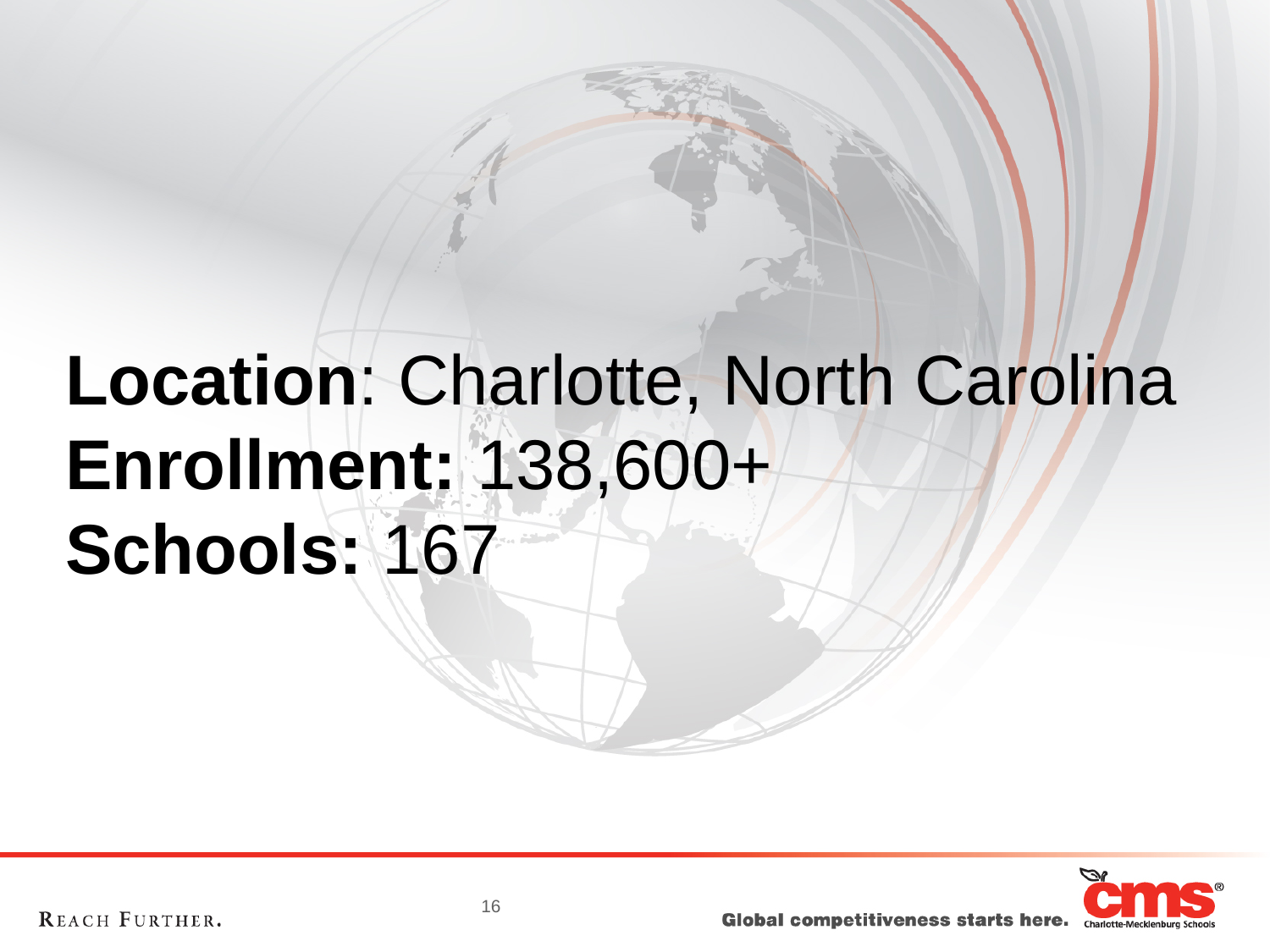

Location: Charlotte, North Carolina
Enrollment: 138,600+
Schools: 167